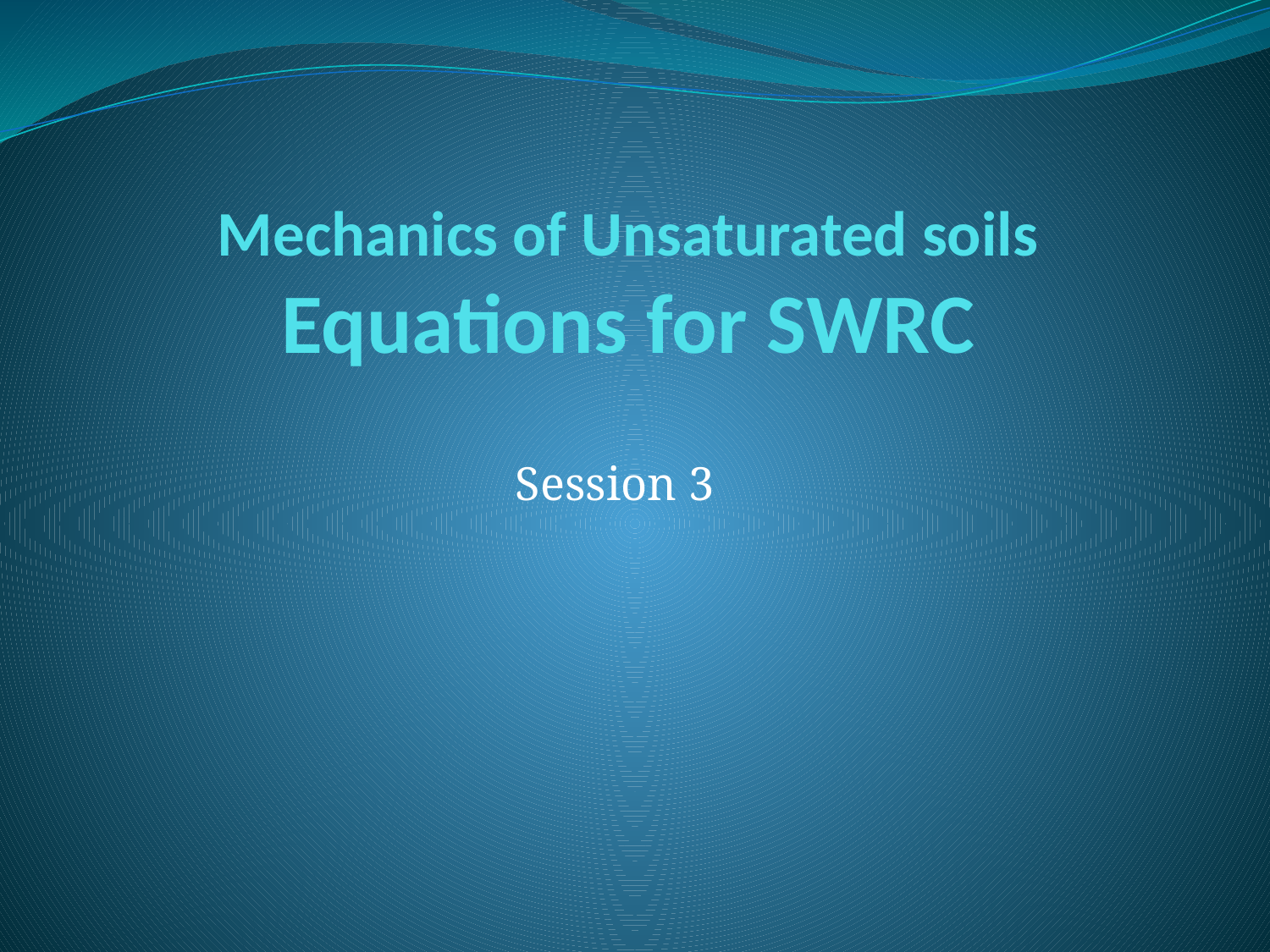

# Mechanics of Unsaturated soils Equations for SWRC
Session 3